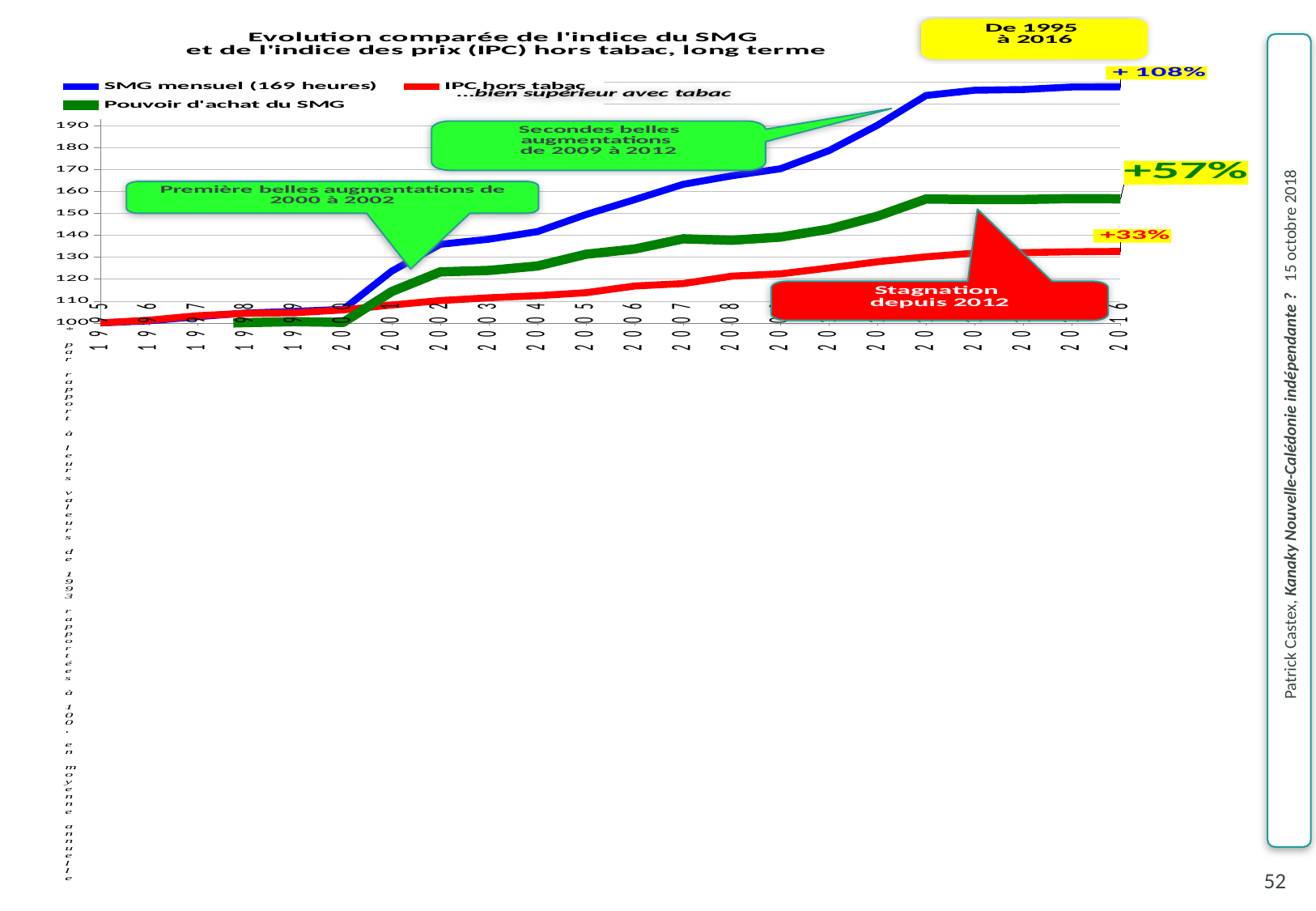

### Chart: Evolution comparée de l'indice du SMG
et de l'indice des prix (IPC) hors tabac, long terme

| Category | SMG mensuel (169 heures) | IPC hors tabac | Pouvoir d'achat du SMG |
|---|---|---|---|
| 1995.0 | 100.0 | 100.0 | 100.0 |
| 1996.0 | 100.9646930017648 | 101.2450920696244 | 99.72304922428557 |
| 1997.0 | 102.8680476068341 | 103.2912003695383 | 99.59033028835917 |
| 1998.0 | 104.5219984457724 | 104.3704201398367 | 100.1452310968306 |
| 1999.0 | 105.2571940449348 | 104.6465240304869 | 100.5835549915351 |
| 2000.0 | 106.1973869069723 | 105.931509437924 | 100.2509899749934 |
| 2001.0 | 123.6789229506622 | 108.181283725618 | 114.3256196370818 |
| 2002.0 | 135.910538428399 | 110.216893778739 | 123.3118932758531 |
| 2003.0 | 138.2284926612953 | 111.4892812900246 | 123.9836610855103 |
| 2004.0 | 141.7091683459735 | 112.4561698196401 | 126.0127999853188 |
| 2005.0 | 149.5021495044464 | 113.793646461041 | 131.380049900792 |
| 2006.0 | 156.2971191926588 | 116.8601843492137 | 133.7471099015175 |
| 2007.0 | 163.2883572894157 | 117.9708988598904 | 138.4140994664685 |
| 2008.0 | 167.1802790093853 | 121.3618325739602 | 137.7535881451876 |
| 2009.0 | 170.3989701424255 | 122.4253049740694 | 139.1860695617767 |
| 2010.0 | 178.66165132618 | 125.0834610620027 | 142.8339524740358 |
| 2011.0 | 190.274753799758 | 127.9253364688098 | 148.7389121279744 |
| 2012.0 | 203.8658076425985 | 130.1866588279758 | 156.595007105897 |
| 2013.0 | 206.2428829597112 | 131.8863249837278 | 156.3792781284622 |
| 2014.0 | 206.5636318304022 | 132.0910407961871 | 156.3797442925174 |
| 2015.0 | 207.7185316306976 | 132.4920738236715 | 156.7780816135024 |
| 2016.0 | 207.8235225216335 | 132.6684443697903 | 156.6487973148772 |